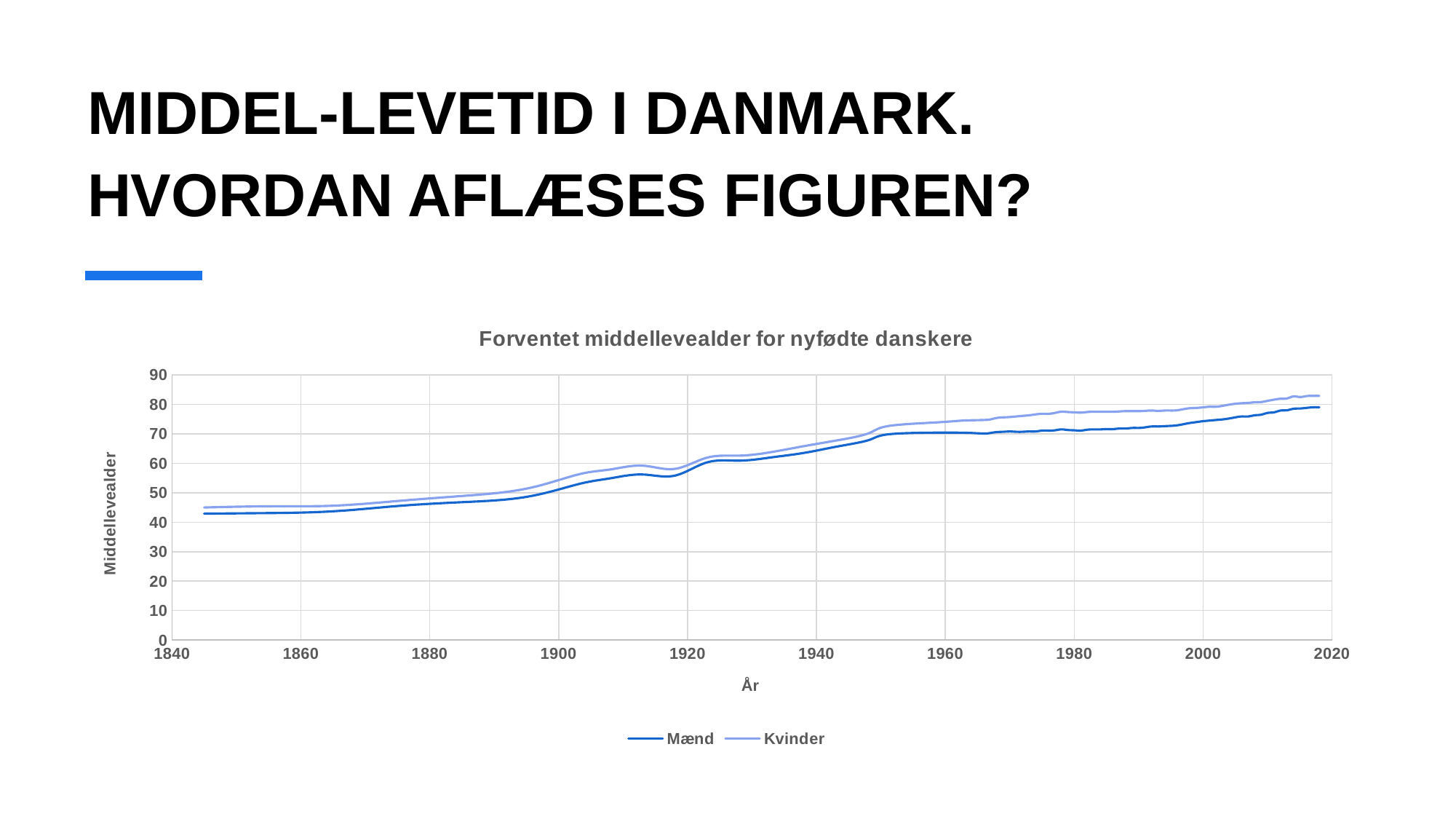

Middel-levetid I danmark.
Hvordan aflæses figuren?

### Chart: Forventet middellevealder for nyfødte danskere

| Category | Mænd | Kvinder |
|---|---|---|